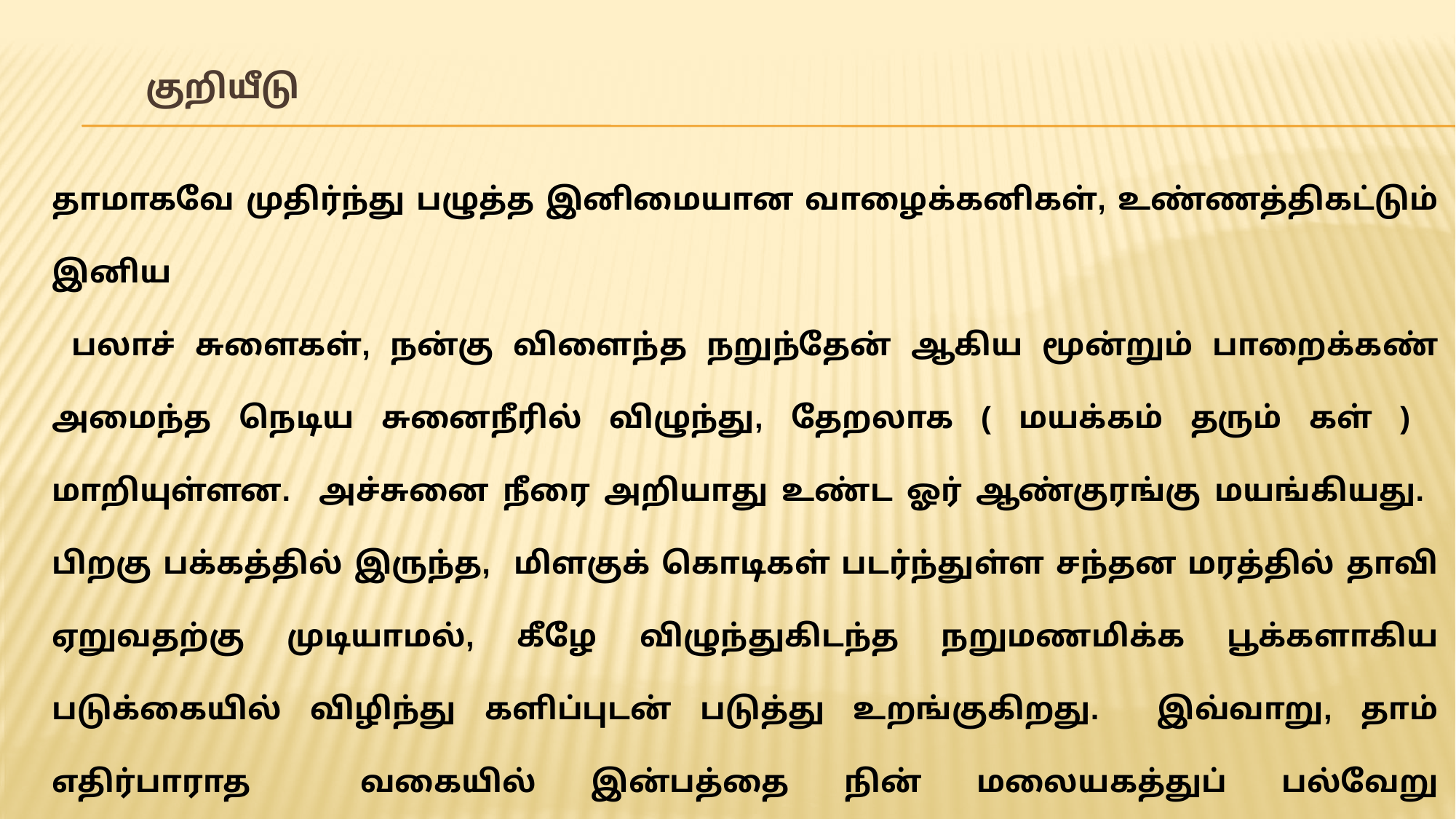

# குறியீடு
தாமாகவே முதிர்ந்து பழுத்த இனிமையான வாழைக்கனிகள், உண்ணத்திகட்டும் இனிய
 பலாச் சுளைகள், நன்கு விளைந்த நறுந்தேன் ஆகிய மூன்றும் பாறைக்கண் அமைந்த நெடிய சுனைநீரில் விழுந்து, தேறலாக ( மயக்கம் தரும் கள் )  மாறியுள்ளன.  அச்சுனை நீரை அறியாது உண்ட ஓர் ஆண்குரங்கு மயங்கியது.  பிறகு பக்கத்தில் இருந்த,  மிளகுக் கொடிகள் படர்ந்துள்ள சந்தன மரத்தில் தாவி ஏறுவதற்கு முடியாமல், கீழே விழுந்துகிடந்த நறுமணமிக்க பூக்களாகிய படுக்கையில் விழிந்து களிப்புடன் படுத்து உறங்குகிறது.  இவ்வாறு, தாம் எதிர்பாராத  வகையில் இன்பத்தை நின் மலையகத்துப் பல்வேறு விலங்கினங்களும் எளிதாய்ப் பெற்று மகிழும் வளமுடைய மலைநாட்டுத் தலைவனே! என்று தோழி கூற்றாகக் கபிலர் பாடுகிறார்.